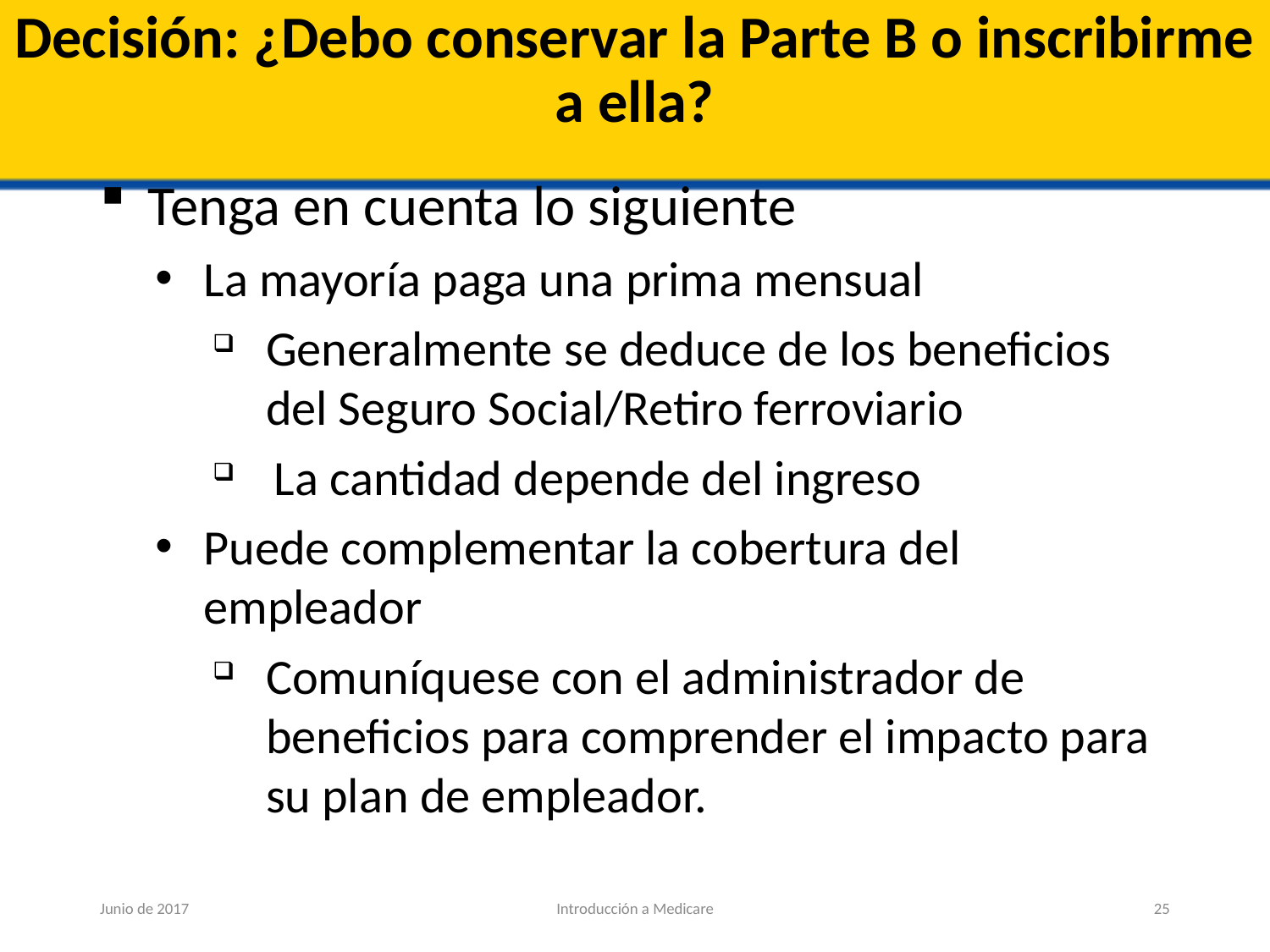

# Decisión: ¿Debo conservar la Parte B o inscribirme a ella?
Tenga en cuenta lo siguiente
La mayoría paga una prima mensual
Generalmente se deduce de los beneficios del Seguro Social/Retiro ferroviario
La cantidad depende del ingreso
Puede complementar la cobertura del empleador
Comuníquese con el administrador de beneficios para comprender el impacto para su plan de empleador.

Junio de 2017
Introducción a Medicare
25